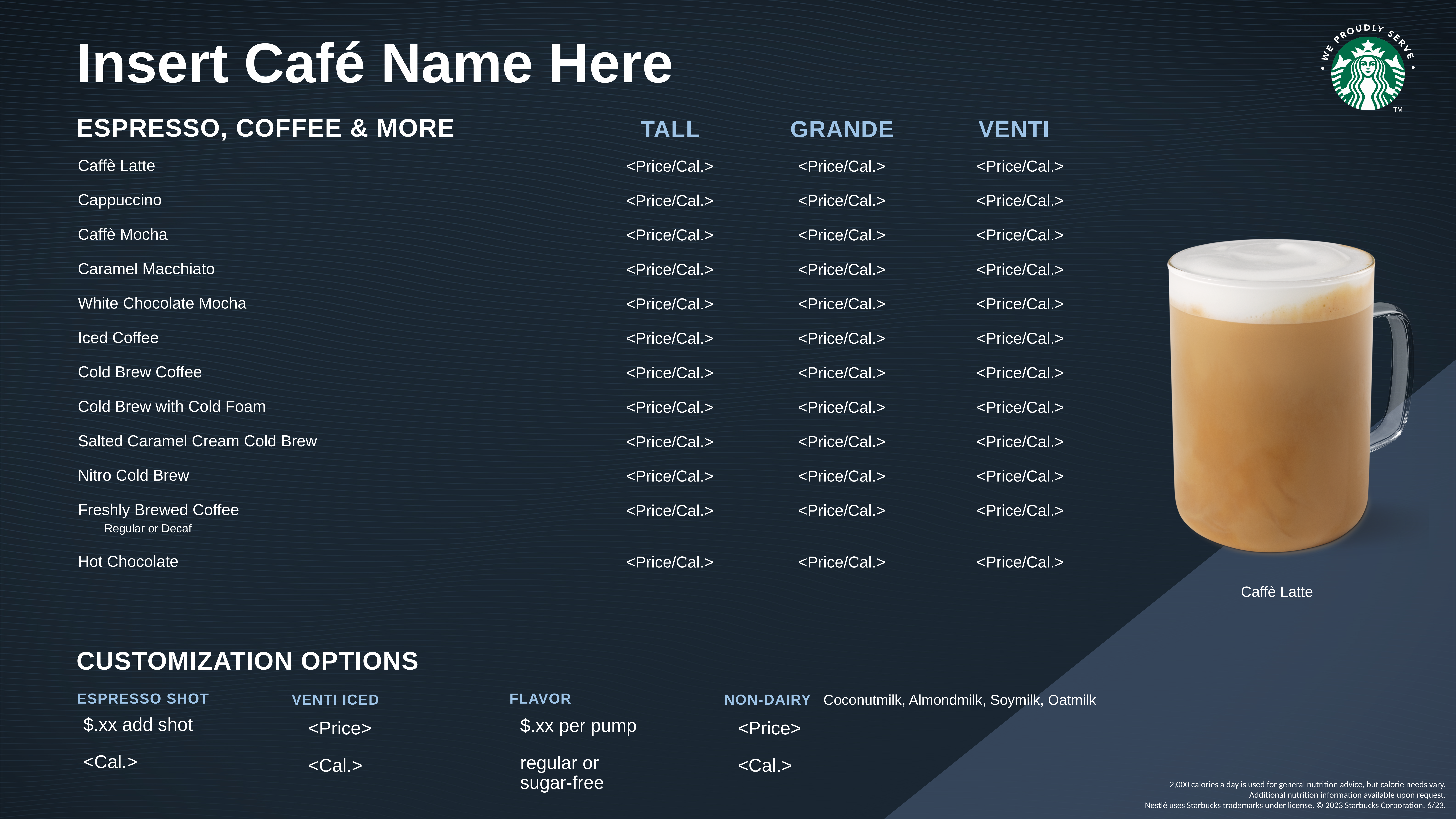

Insert Café Name Here
Caffè Latte
Cappuccino
Caffè Mocha
Caramel Macchiato
White Chocolate Mocha
Iced Coffee
Cold Brew Coffee
Cold Brew with Cold Foam
Salted Caramel Cream Cold Brew
Nitro Cold Brew
Freshly Brewed Coffee
      Regular or Decaf
Hot Chocolate
<Price/Cal.>
<Price/Cal.>
<Price/Cal.>
<Price/Cal.>
<Price/Cal.>
<Price/Cal.>
<Price/Cal.>
<Price/Cal.>
<Price/Cal.>
<Price/Cal.>
<Price/Cal.>
<Price/Cal.>
<Price/Cal.>
<Price/Cal.>
<Price/Cal.>
<Price/Cal.>
<Price/Cal.>
<Price/Cal.>
<Price/Cal.>
<Price/Cal.>
<Price/Cal.>
<Price/Cal.>
<Price/Cal.>
<Price/Cal.>
<Price/Cal.>
<Price/Cal.>
<Price/Cal.>
<Price/Cal.>
<Price/Cal.>
<Price/Cal.>
<Price/Cal.>
<Price/Cal.>
<Price/Cal.>
<Price/Cal.>
<Price/Cal.>
<Price/Cal.>
Coconutmilk, Almondmilk, Soymilk, Oatmilk

$.xx add shot
<Cal.>
$.xx per pump
regular or
sugar-free
<Price>
<Cal.>
<Price>
<Cal.>